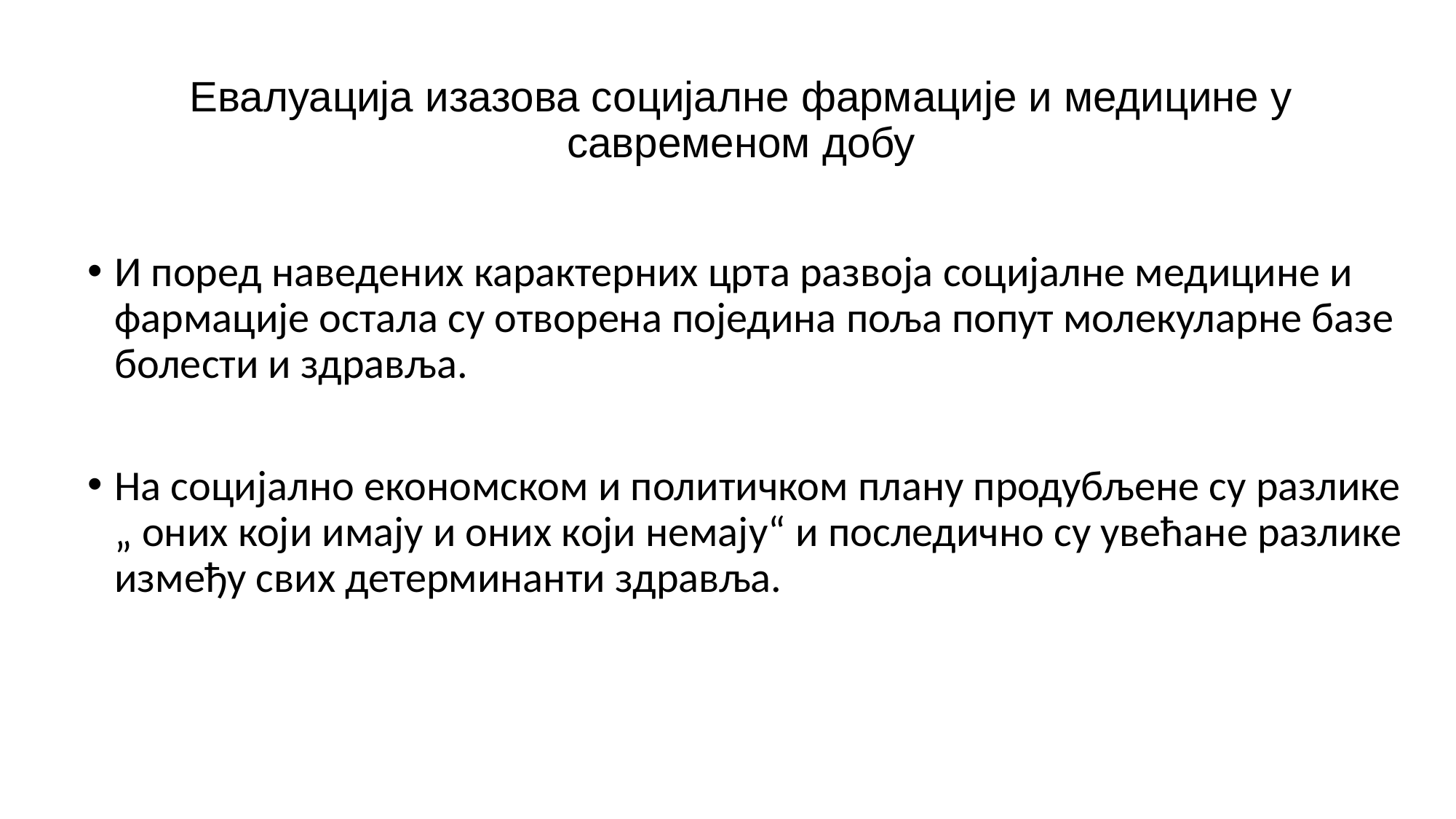

# Евалуација изазова социјалне фармације и медицине у савременом добу
И поред наведених карактерних црта развоја социјалне медицине и фармације остала су отворена поједина поља попут молекуларне базе болести и здравља.

На социјално економском и политичком плану продубљене су разлике „ оних који имају и оних који немају“ и последично су увећане разлике између свих детерминанти здравља.